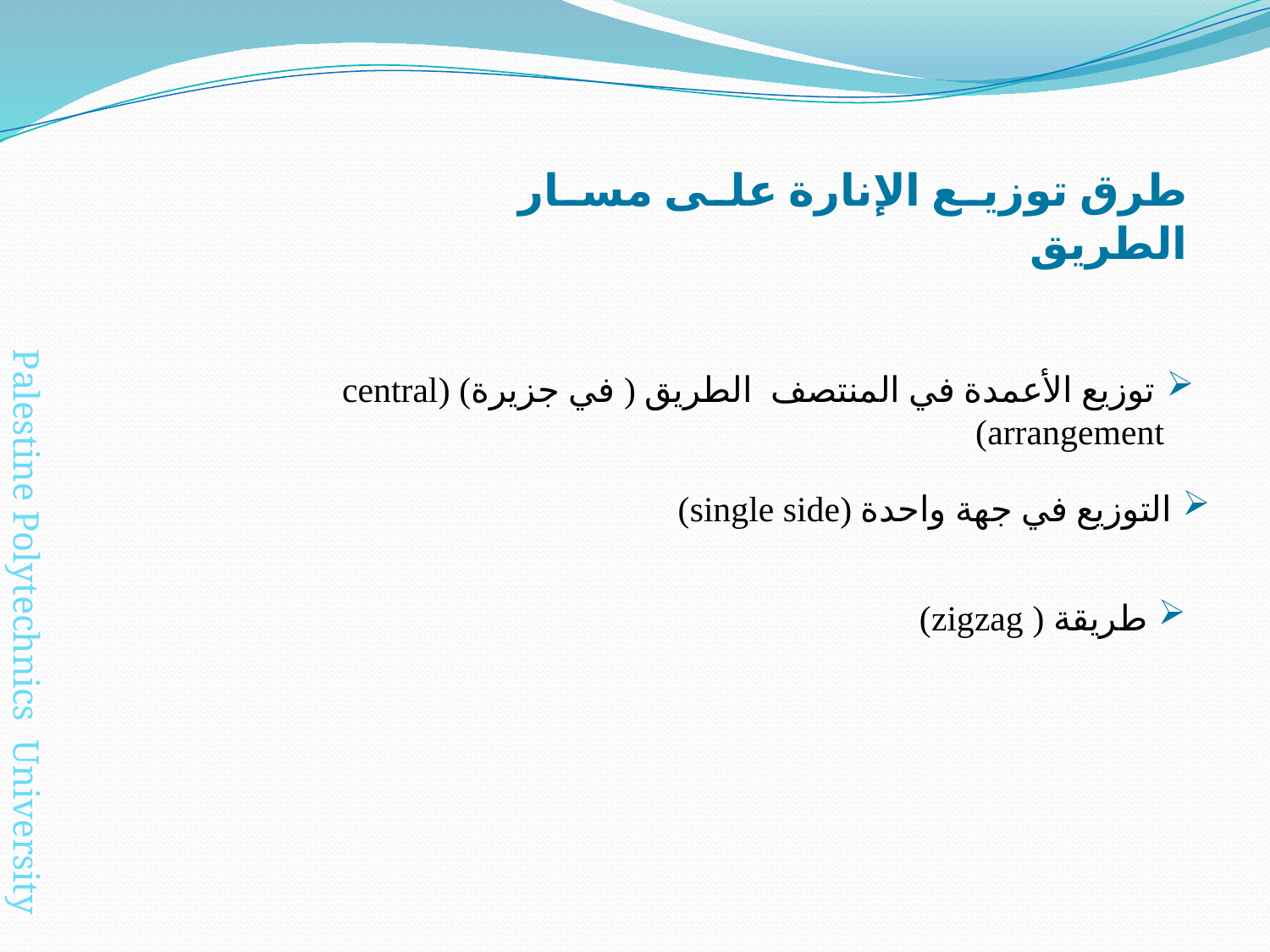

طرق توزيع الإنارة على مسار الطريق
 توزيع الأعمدة في المنتصف  الطريق ( في جزيرة) (central arrangement)
 التوزيع في جهة واحدة (single side)
 طريقة ( zigzag)
Palestine Polytechnics  University